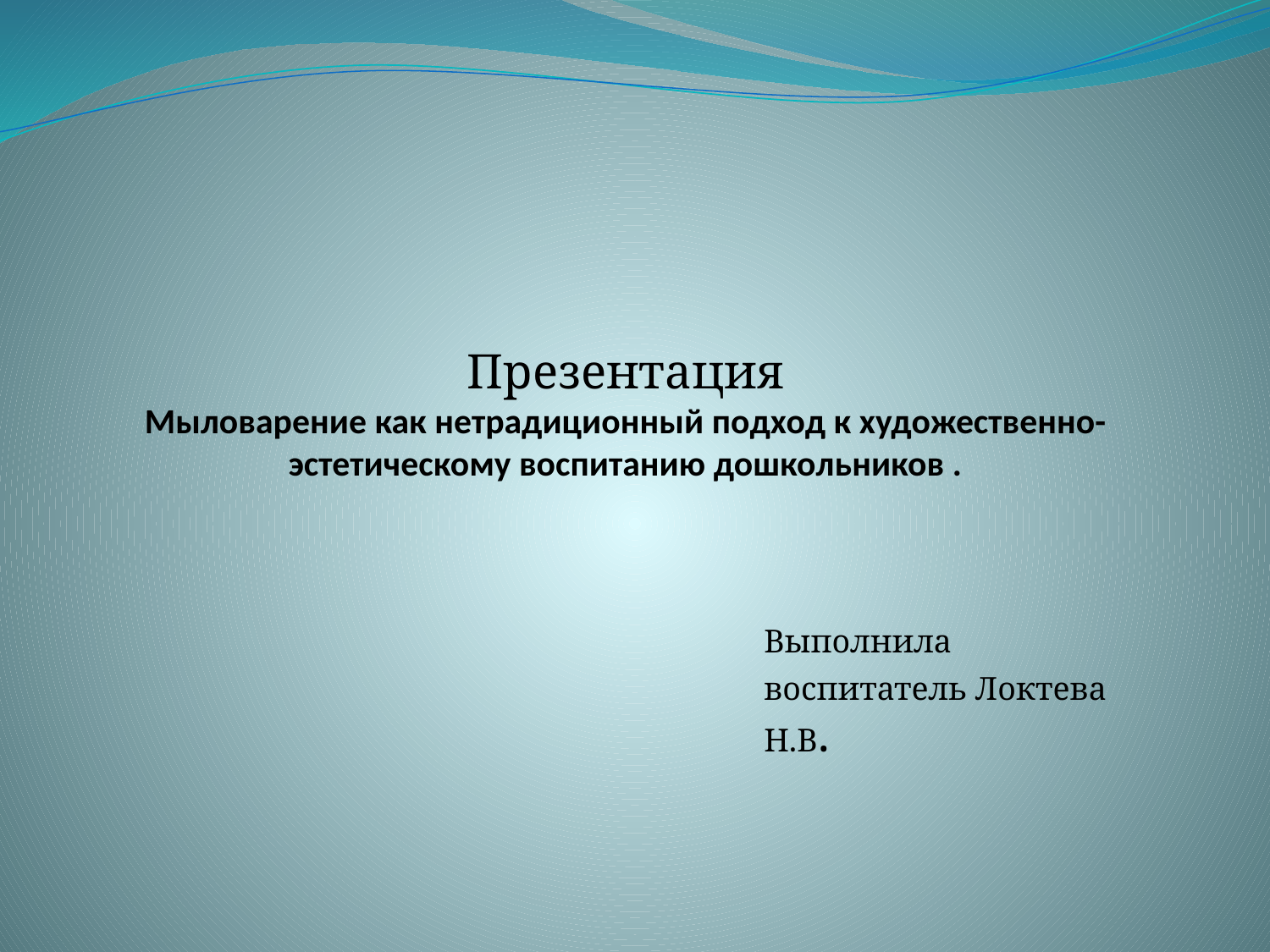

# Презентация Мыловарение как нетрадиционный подход к художественно-эстетическому воспитанию дошкольников .
Выполнила
воспитатель Локтева Н.В.